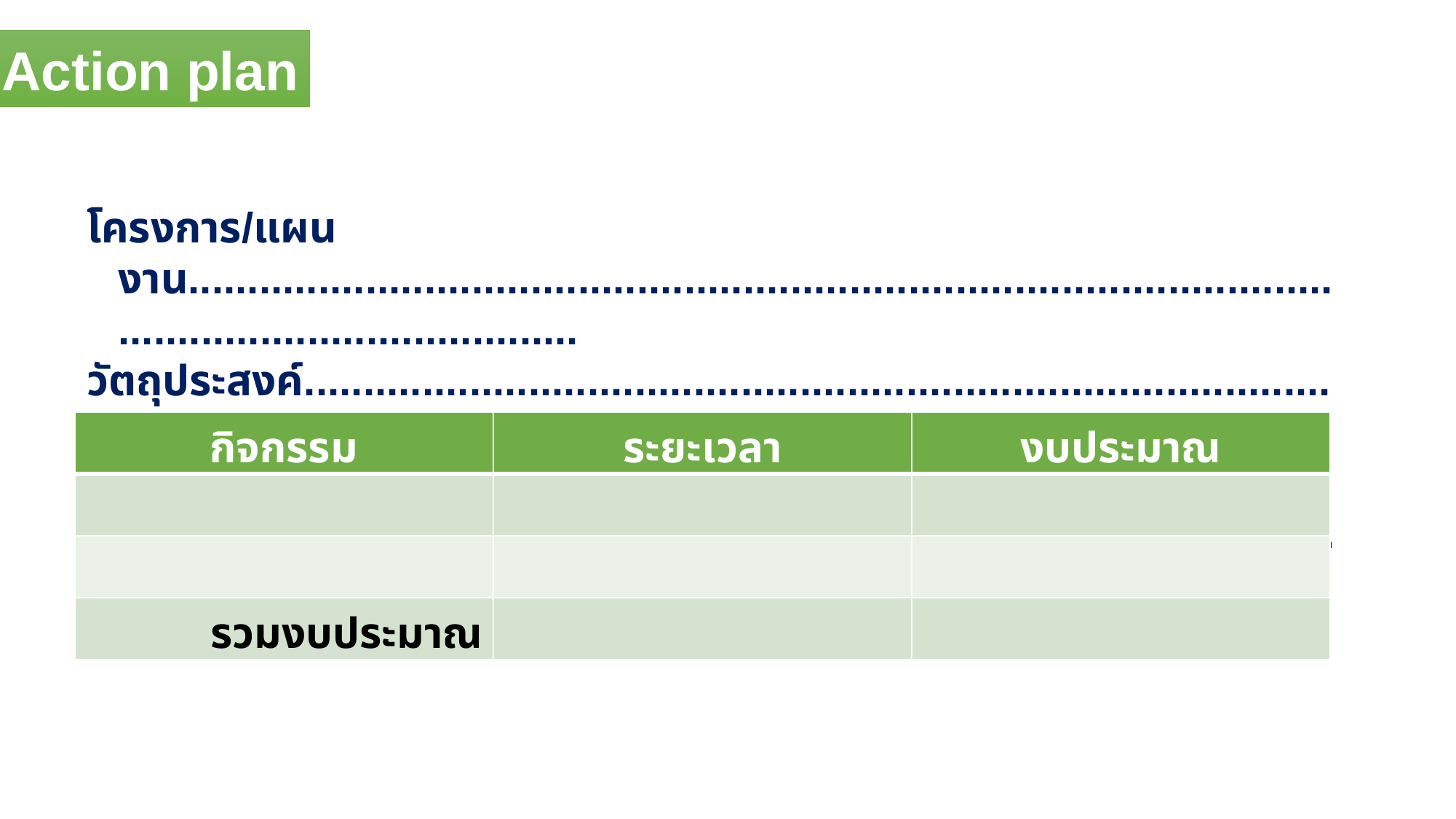

Action plan
โครงการ/แผนงาน........................................................................................................................................
วัตถุประสงค์.................................................................................................................................................
ตัวชี้วัดโครงการ...........................................................................................................................................
| กิจกรรม | ระยะเวลา | งบประมาณ |
| --- | --- | --- |
|  |  |  |
|  |  |  |
| รวมงบประมาณ |  |  |